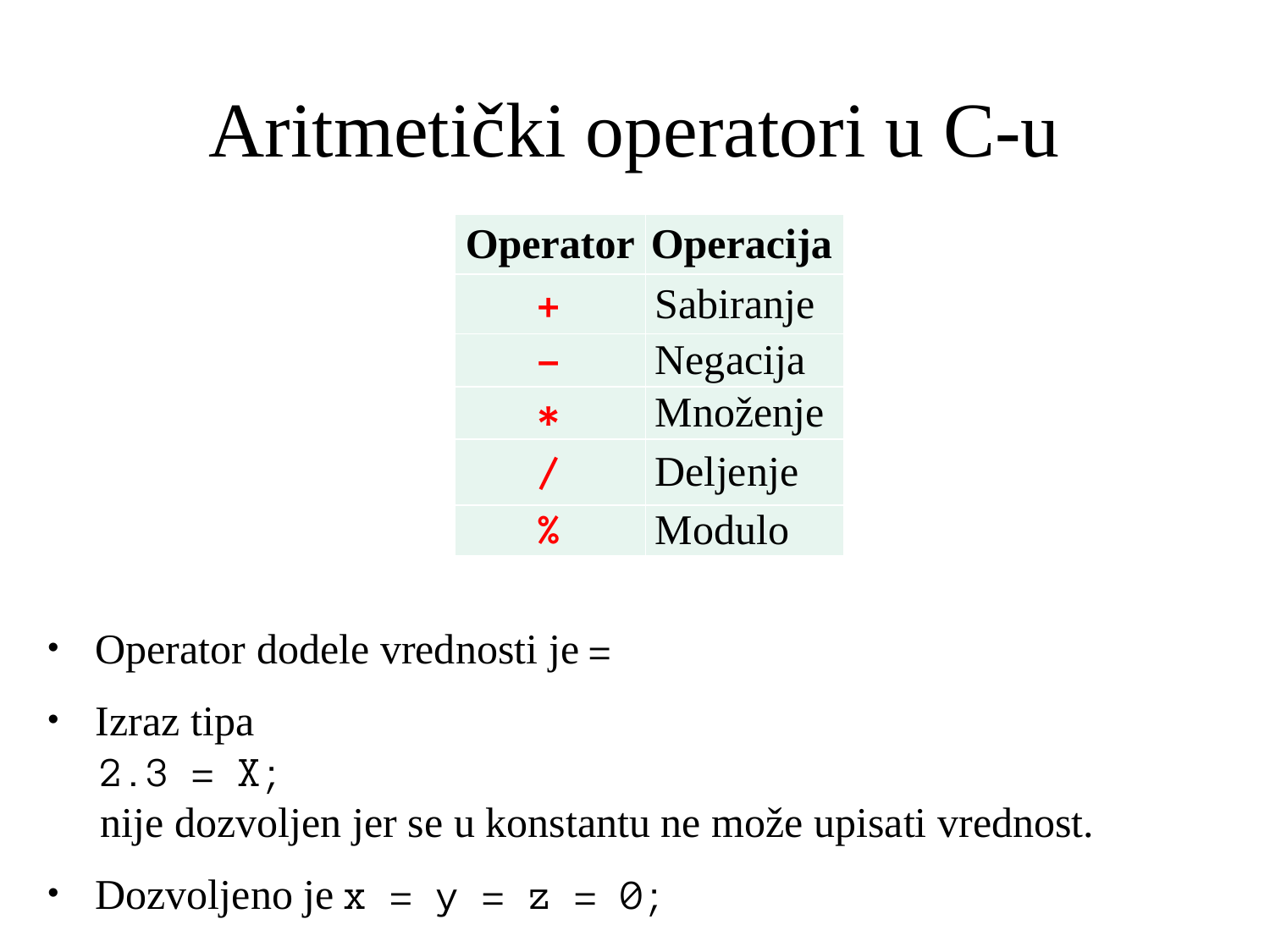

# Aritmetički operatori u C-u
| Operator | Operacija |
| --- | --- |
| + | Sabiranje |
| – | Negacija |
| \* | Množenje |
| / | Deljenje |
| % | Modulo |
Operator dodele vrednosti je =
Izraz tipa
     2.3 = X;
     nije dozvoljen jer se u konstantu ne može upisati vrednost.
Dozvoljeno je x = y = z = 0;